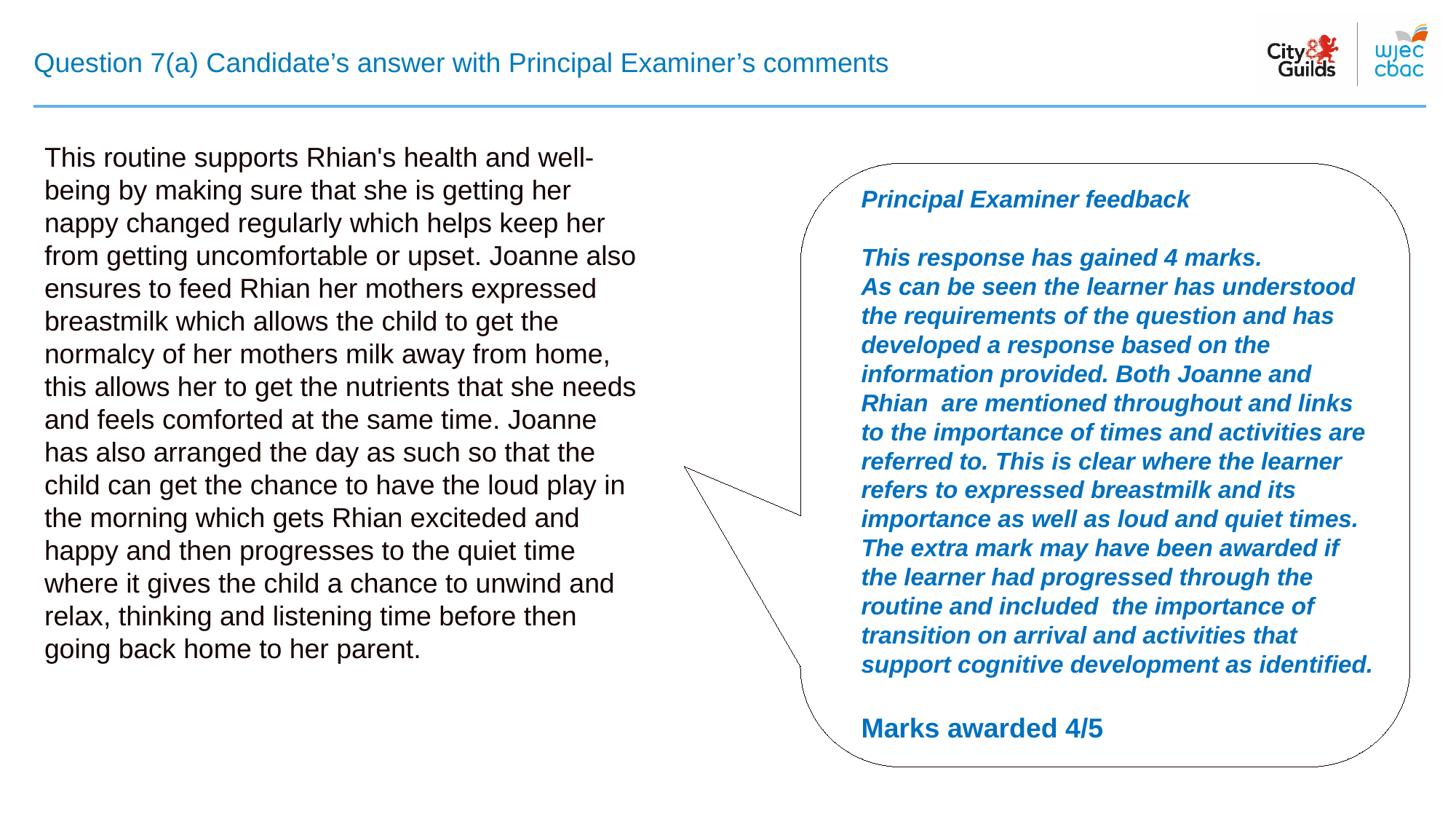

# Question 7(a) Candidate’s answer with Principal Examiner’s comments
This routine supports Rhian's health and well-being by making sure that she is getting her nappy changed regularly which helps keep her from getting uncomfortable or upset. Joanne also ensures to feed Rhian her mothers expressed breastmilk which allows the child to get the normalcy of her mothers milk away from home, this allows her to get the nutrients that she needs and feels comforted at the same time. Joanne has also arranged the day as such so that the child can get the chance to have the loud play in the morning which gets Rhian exciteded and happy and then progresses to the quiet time where it gives the child a chance to unwind and relax, thinking and listening time before then going back home to her parent.

Principal Examiner feedback

This response has gained 4 marks.
As can be seen the learner has understood the requirements of the question and has developed a response based on the information provided. Both Joanne and Rhian  are mentioned throughout and links to the importance of times and activities are referred to. This is clear where the learner refers to expressed breastmilk and its importance as well as loud and quiet times. The extra mark may have been awarded if the learner had progressed through the routine and included  the importance of transition on arrival and activities that support cognitive development as identified.

Marks awarded 4/5